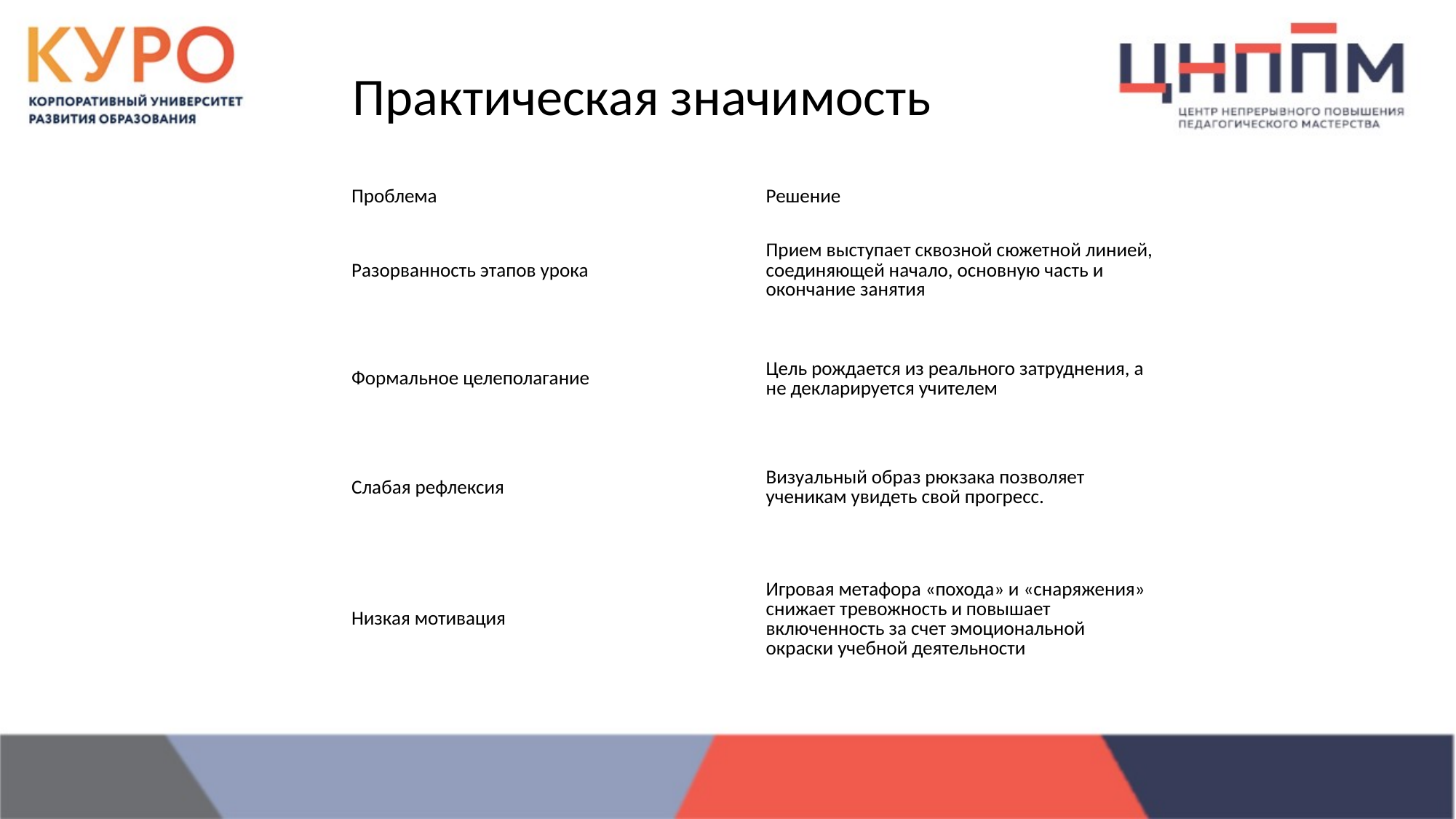

Практическая значимость
| Проблема | Решение |
| --- | --- |
| Разорванность этапов урока | Прием выступает сквозной сюжетной линией, соединяющей начало, основную часть и окончание занятия |
| Формальное целеполагание | Цель рождается из реального затруднения, а не декларируется учителем |
| Слабая рефлексия | Визуальный образ рюкзака позволяет ученикам увидеть свой прогресс. |
| Низкая мотивация | Игровая метафора «похода» и «снаряжения» снижает тревожность и повышает включенность за счет эмоциональной окраски учебной деятельности |